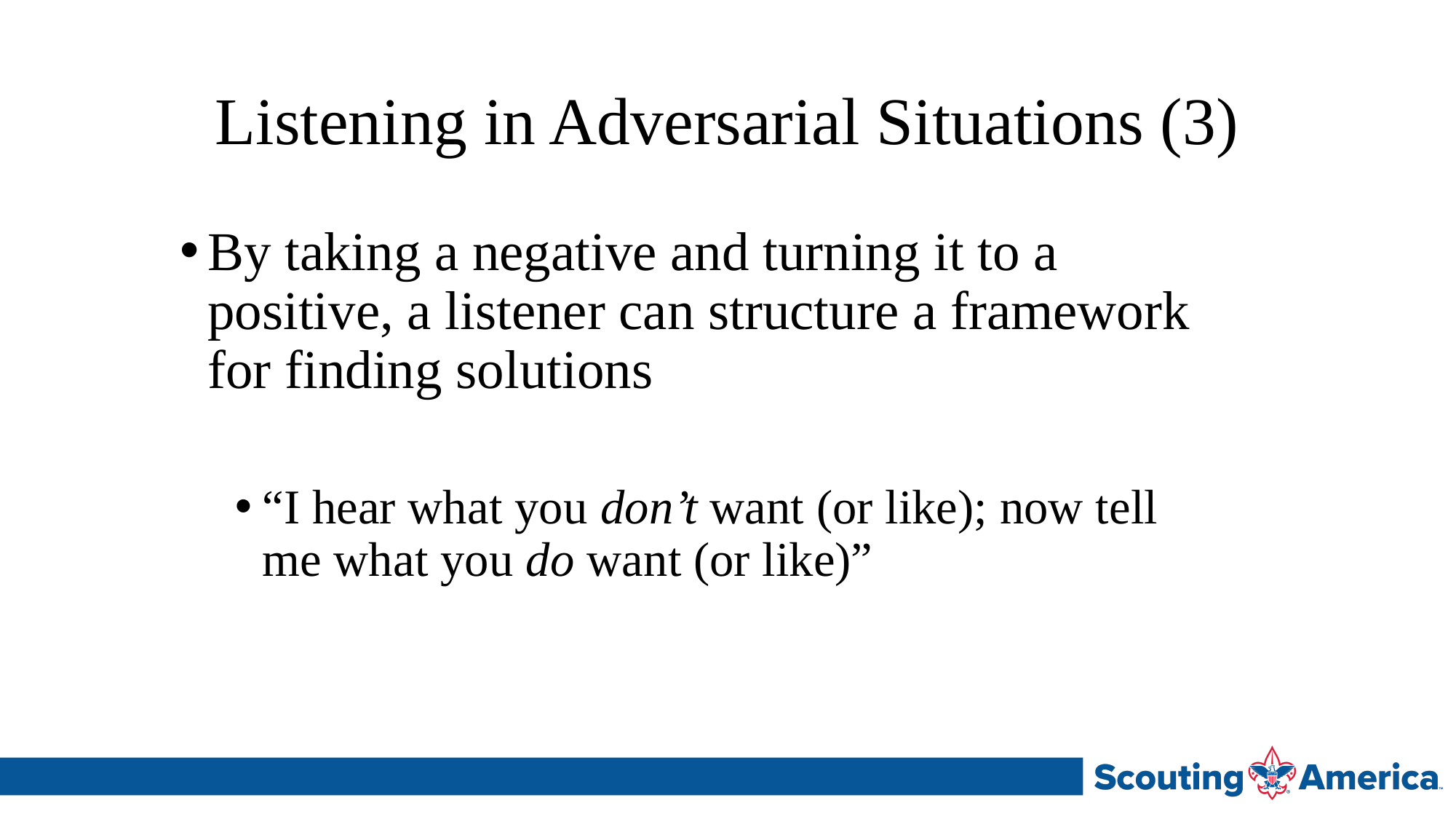

# Listening in Adversarial Situations (3)
By taking a negative and turning it to a positive, a listener can structure a framework for finding solutions

“I hear what you don’t want (or like); now tell me what you do want (or like)”